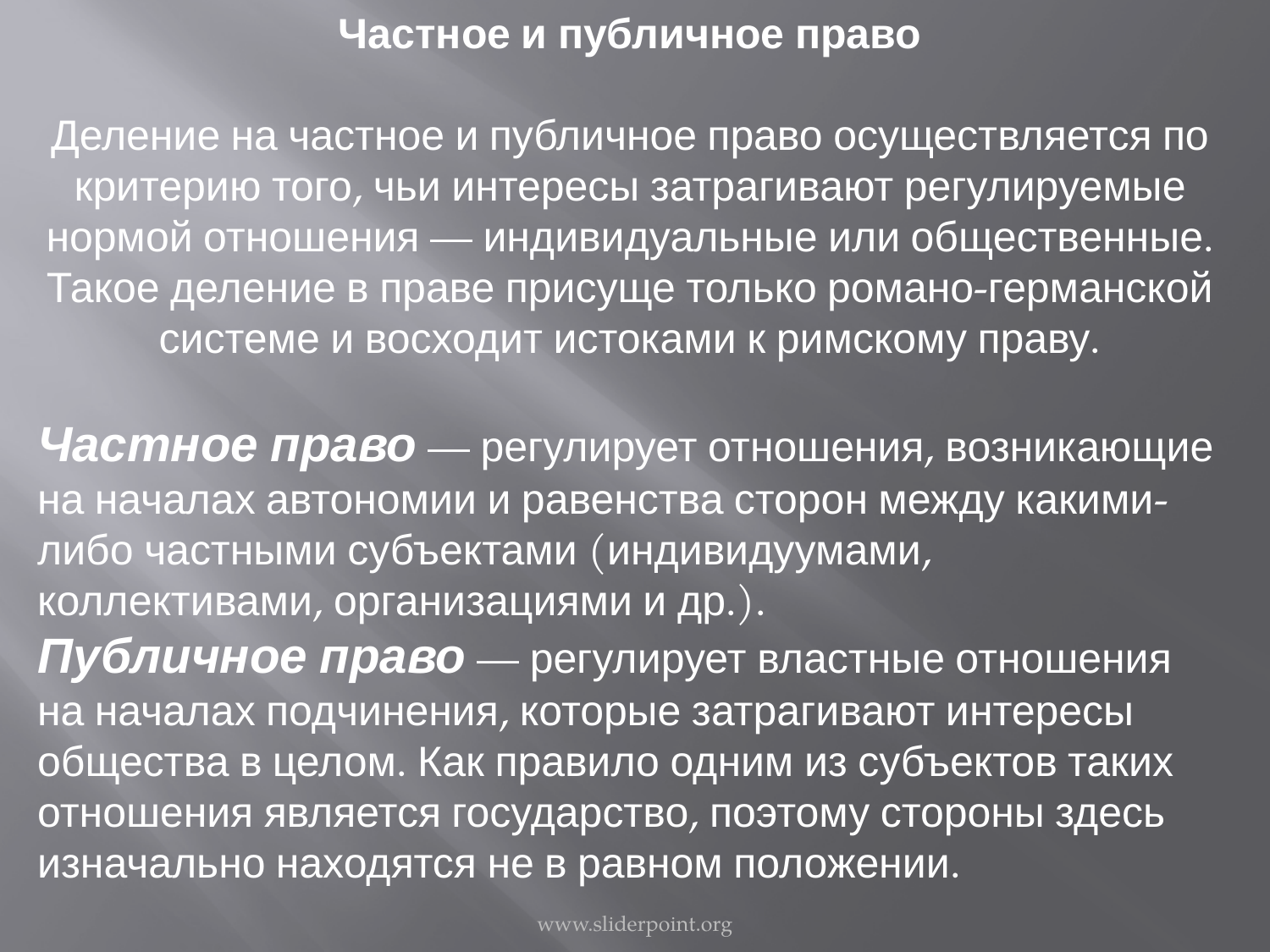

Частное и публичное право

Деление на частное и публичное право осуществляется по критерию того, чьи интересы затрагивают регулируемые нормой отношения — индивидуальные или общественные. Такое деление в праве присуще только романо-германской системе и восходит истоками к римскому праву.

Частное право — регулирует отношения, возникающие на началах автономии и равенства сторон между какими-либо частными субъектами (индивидуумами, коллективами, организациями и др.).
Публичное право — регулирует властные отношения на началах подчинения, которые затрагивают интересы общества в целом. Как правило одним из субъектов таких отношения является государство, поэтому стороны здесь изначально находятся не в равном положении.

www.sliderpoint.org